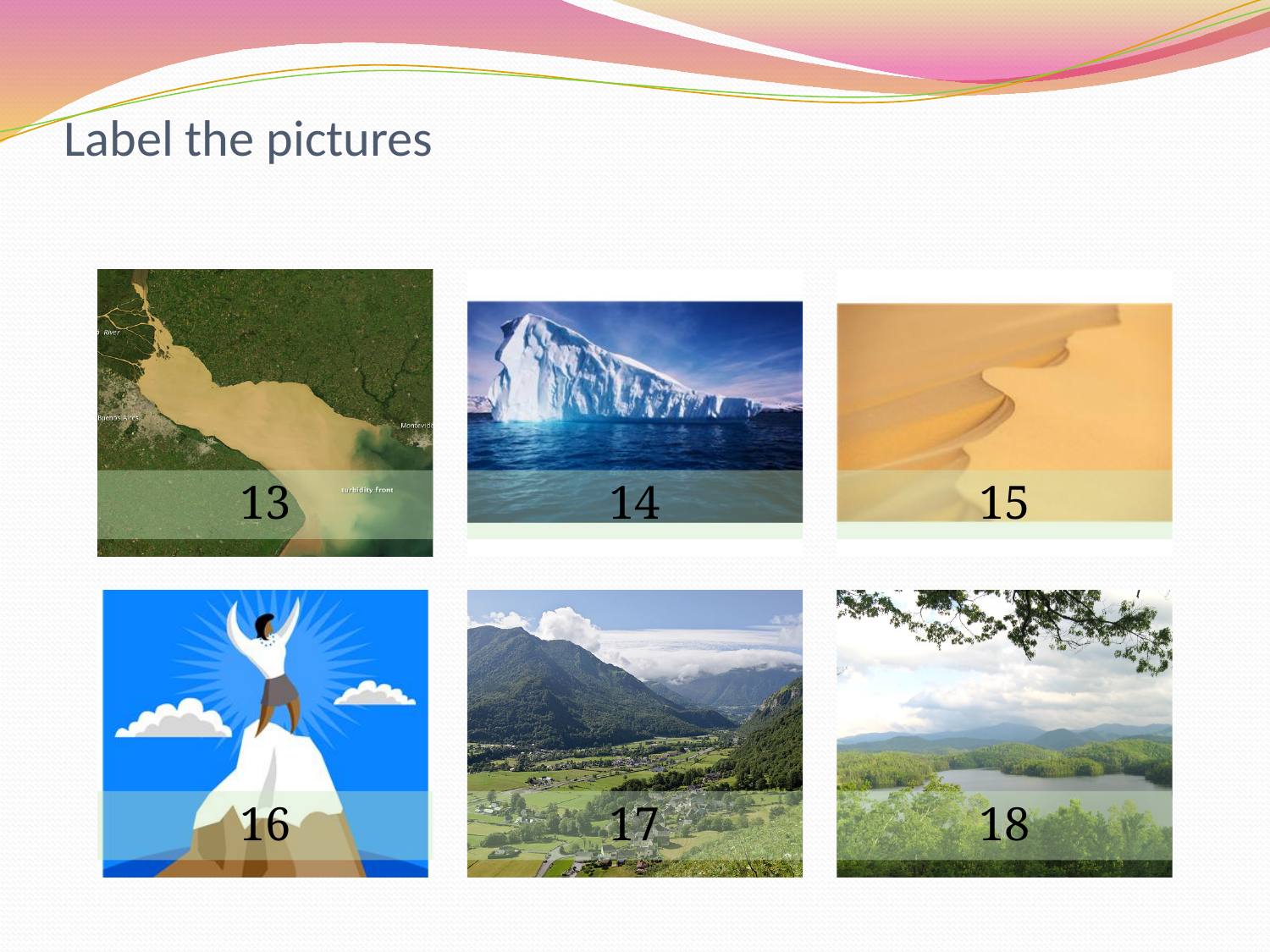

# Label the pictures
13
14
15
16
17
18